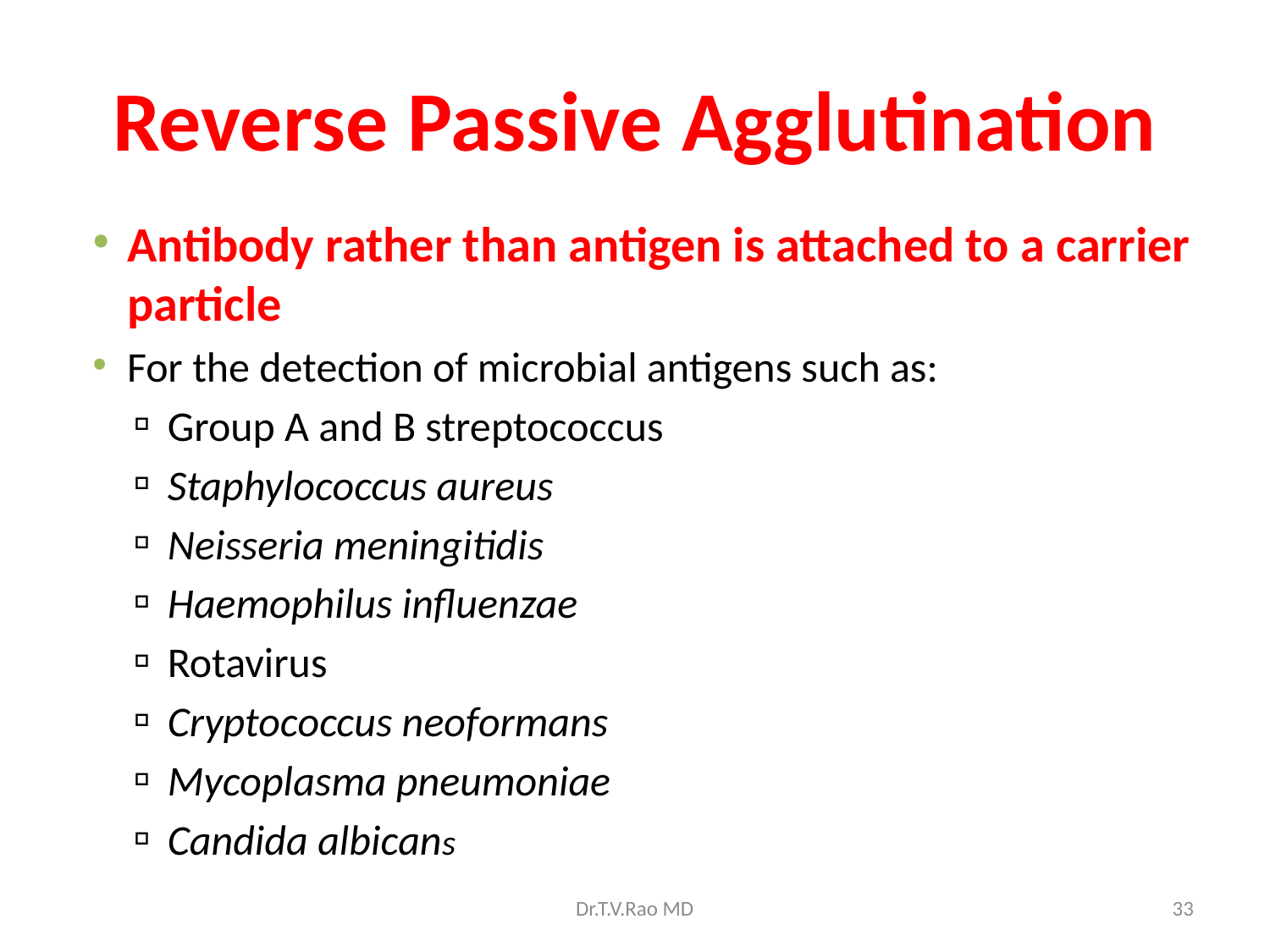

# Reverse Passive Agglutination
Antibody rather than antigen is attached to a carrier particle
For the detection of microbial antigens such as:
Group A and B streptococcus
Staphylococcus aureus
Neisseria meningitidis
Haemophilus influenzae
Rotavirus
Cryptococcus neoformans
Mycoplasma pneumoniae
Candida albicans

Dr.T.V.Rao MD
33